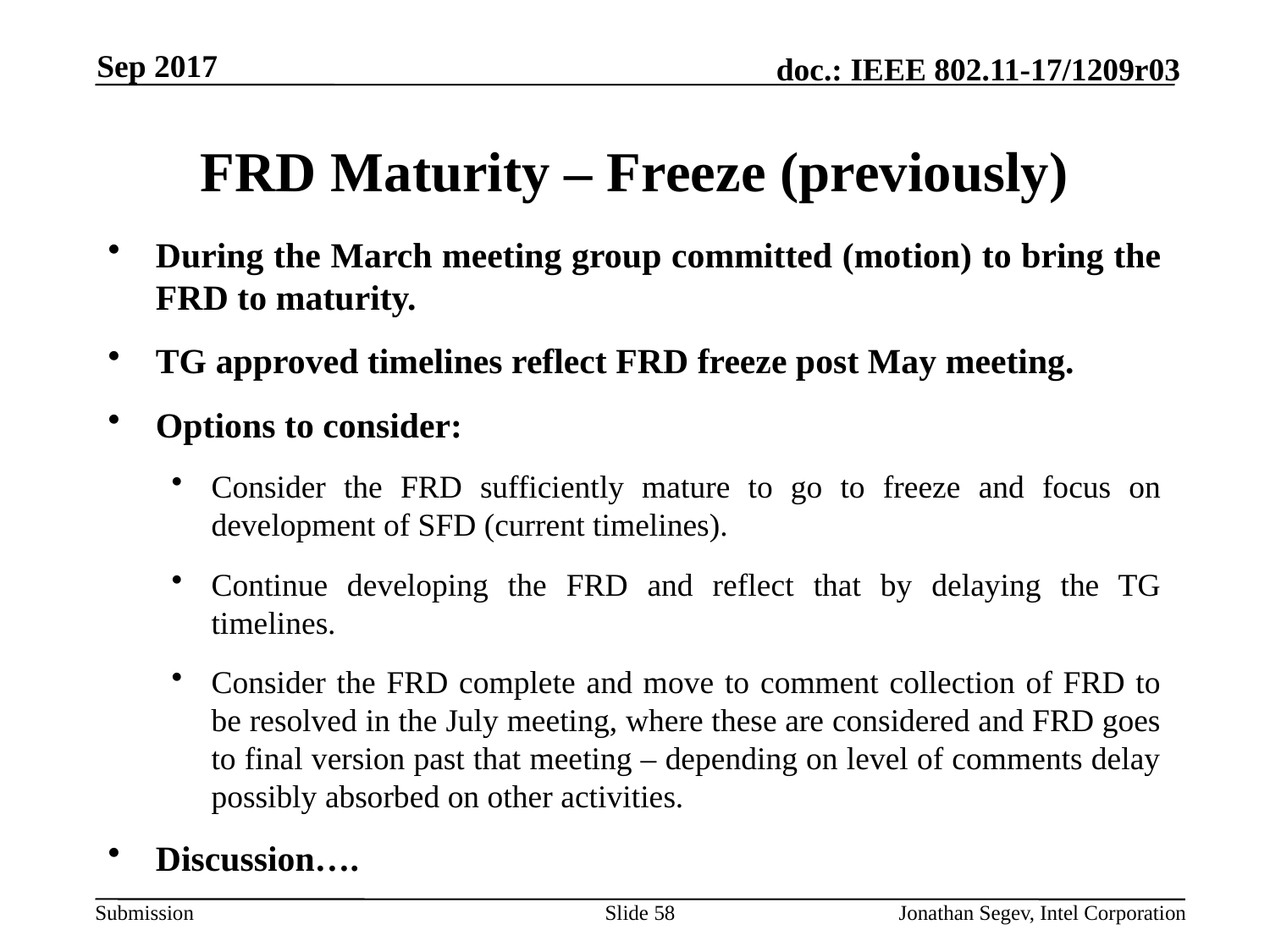

Sep 2017
# FRD Maturity – Freeze (previously)
During the March meeting group committed (motion) to bring the FRD to maturity.
TG approved timelines reflect FRD freeze post May meeting.
Options to consider:
Consider the FRD sufficiently mature to go to freeze and focus on development of SFD (current timelines).
Continue developing the FRD and reflect that by delaying the TG timelines.
Consider the FRD complete and move to comment collection of FRD to be resolved in the July meeting, where these are considered and FRD goes to final version past that meeting – depending on level of comments delay possibly absorbed on other activities.
Discussion….

Slide 58
Jonathan Segev, Intel Corporation